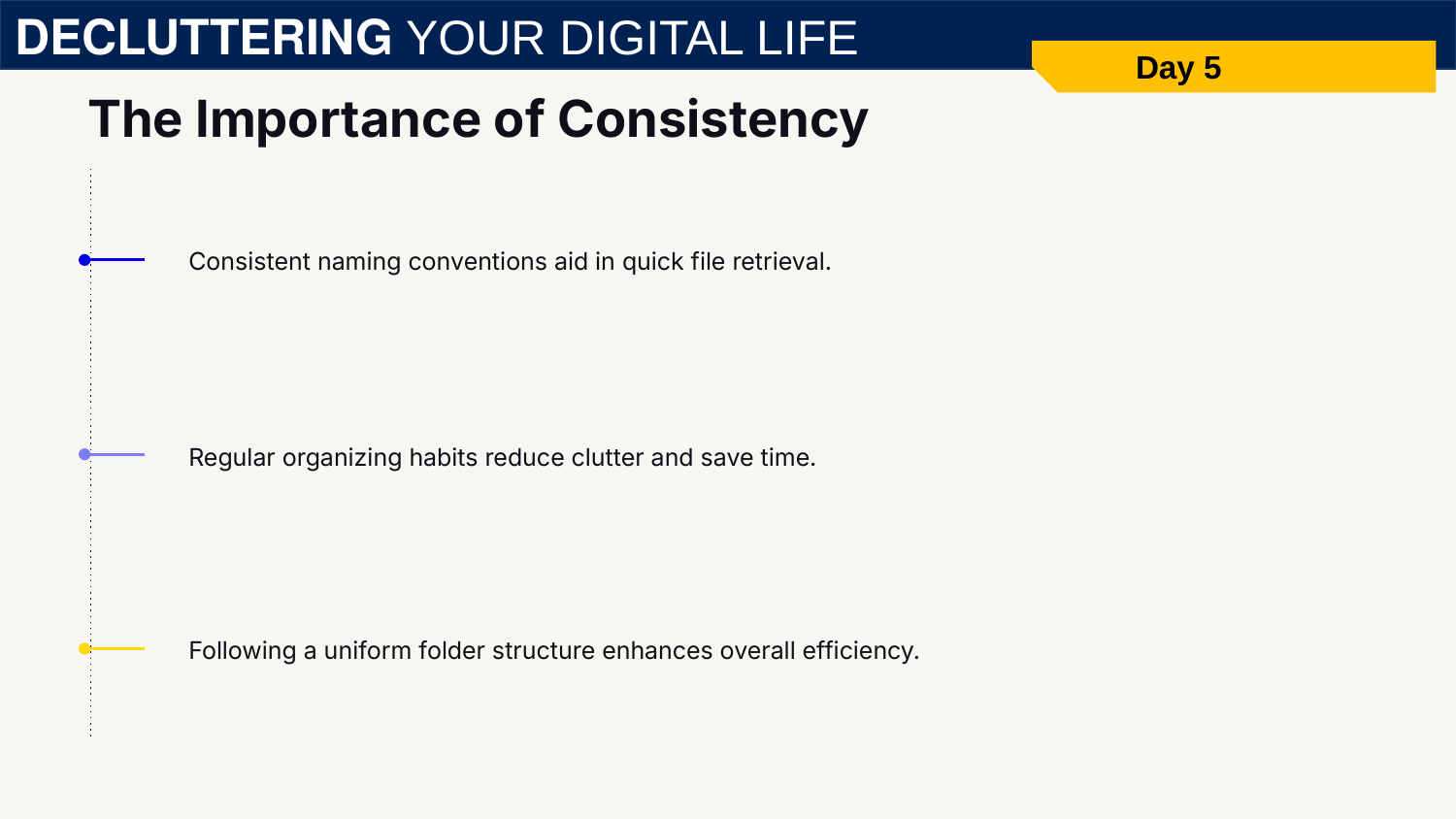

DECLUTTERING YOUR DIGITAL LIFE
Day 5

# The Importance of Consistency
Consistent naming conventions aid in quick file retrieval.
Regular organizing habits reduce clutter and save time.
Following a uniform folder structure enhances overall efficiency.